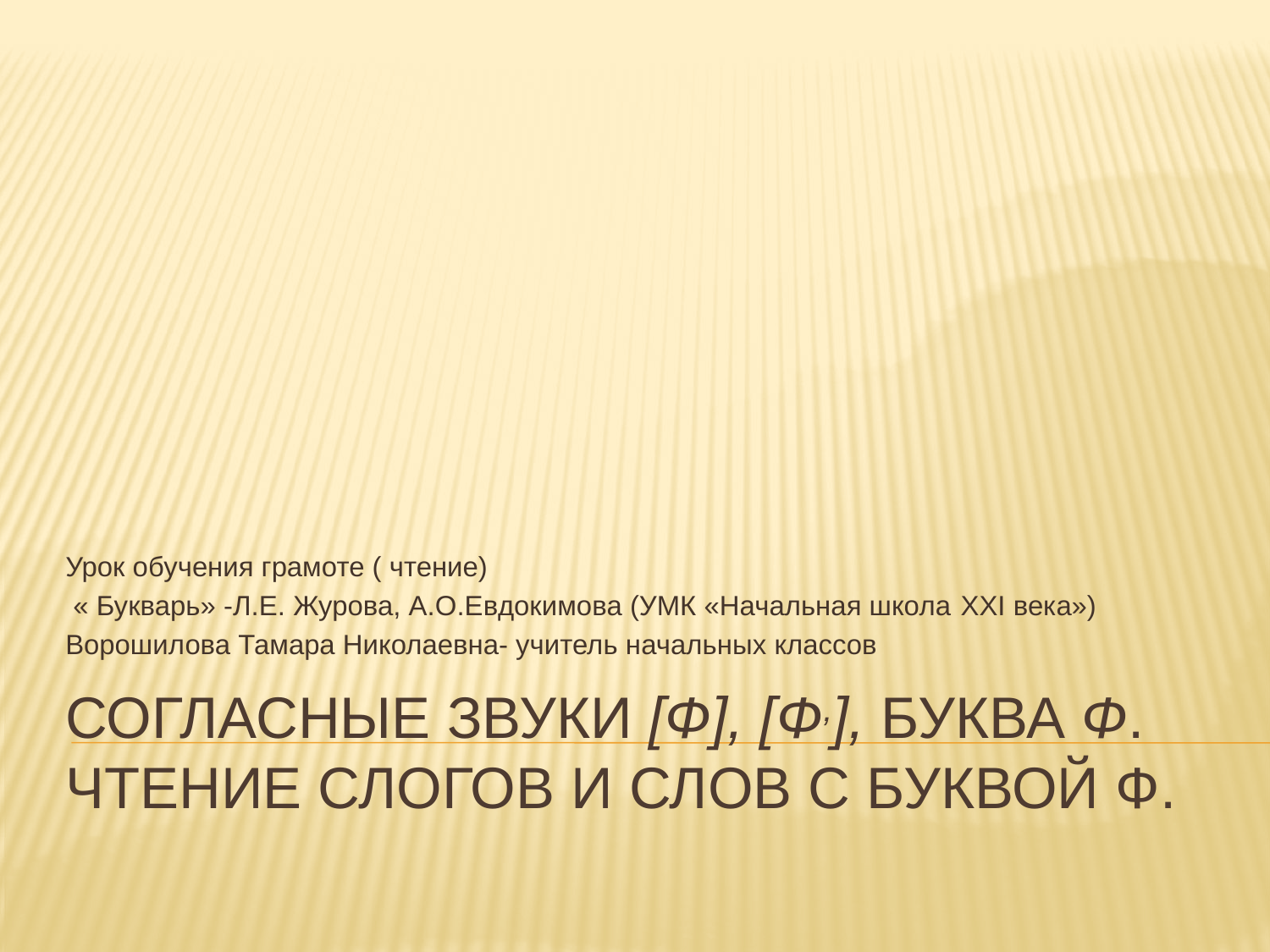

Урок обучения грамоте ( чтение)
 « Букварь» -Л.Е. Журова, А.О.Евдокимова (УМК «Начальная школа XXI века»)
Ворошилова Тамара Николаевна- учитель начальных классов
# Согласные звуки [ф], [ф,], буква Ф. Чтение слогов и слов с буквой ф.